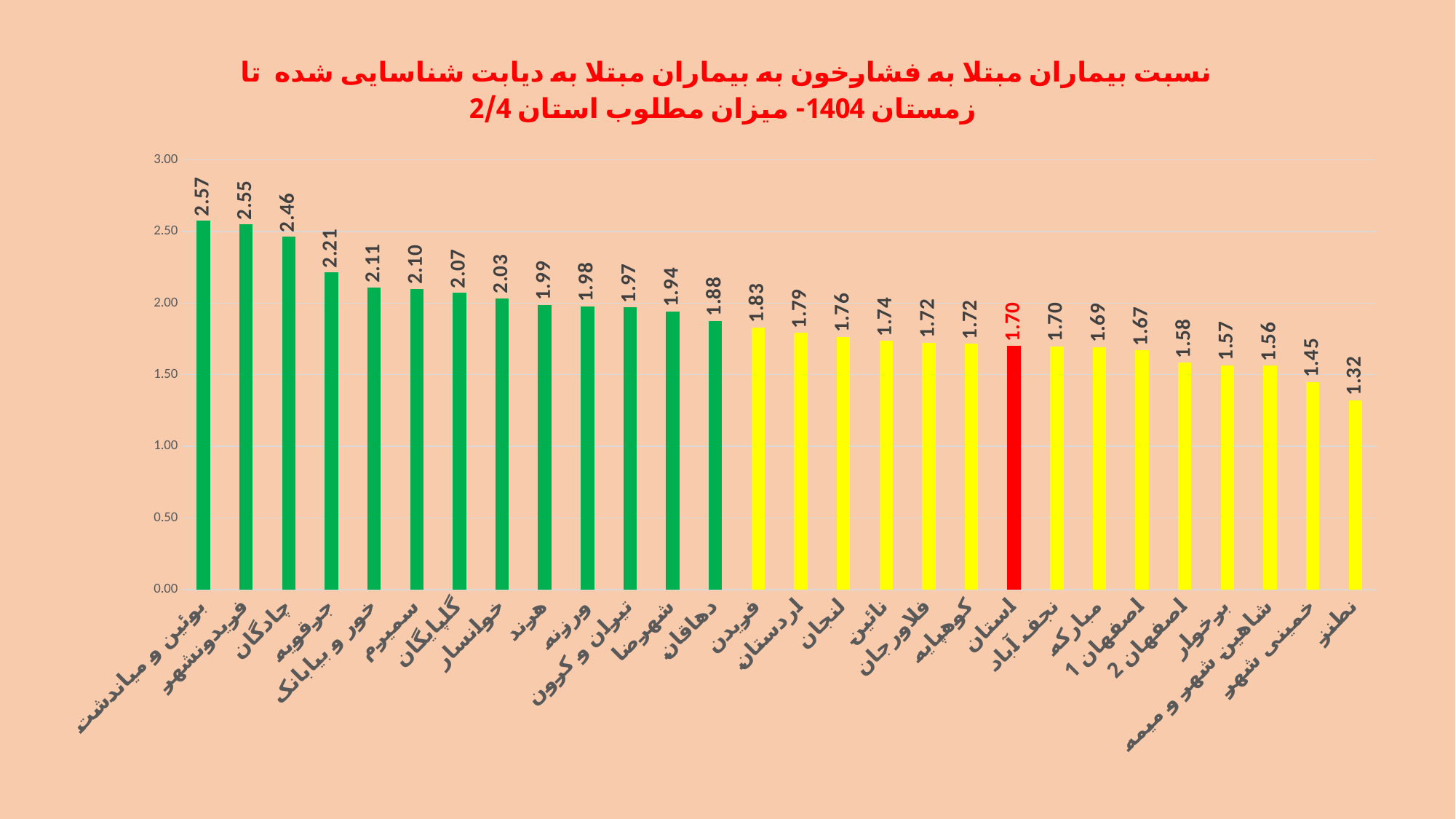

### Chart: نسبت بیماران مبتلا به فشارخون به بیماران مبتلا به دیابت شناسایی شده  تا  زمستان 1404- میزان مطلوب استان 2/4

| Category | نسبت فشارخون به دیابت  |
|---|---|
| بوئین و میاندشت | 2.574202496532594 |
| فریدونشهر | 2.5494791666666665 |
| چادگان | 2.463210702341137 |
| جرقویه | 2.2127049180327867 |
| خور و بیابانک | 2.108323133414933 |
| سمیرم | 2.0999406880189797 |
| گلپایگان | 2.071493049286875 |
| خوانسار | 2.034105815478793 |
| هرند | 1.9873035066505442 |
| ورزنه | 1.9763995609220637 |
| تیران و کرون | 1.9696219621962197 |
| شهرضا | 1.9403830896520458 |
| دهاقان | 1.8763650546021842 |
| فریدن | 1.8310713254403697 |
| اردستان | 1.7925494761350407 |
| لنجان | 1.763519939136499 |
| نائین | 1.735042735042735 |
| فلاورجان | 1.7224459697090022 |
| کوهپایه | 1.716695753344968 |
| استان | 1.7004563939265118 |
| نجف آباد | 1.6984375742033528 |
| مبارکه | 1.6931057563587684 |
| اصفهان 1 | 1.6692278323947696 |
| اصفهان 2 | 1.583267816676687 |
| برخوار | 1.5664230189117068 |
| شاهین شهر و میمه | 1.5621858851843986 |
| خمینی شهر | 1.4474275114712487 |
| نطنز | 1.3228275551553355 |